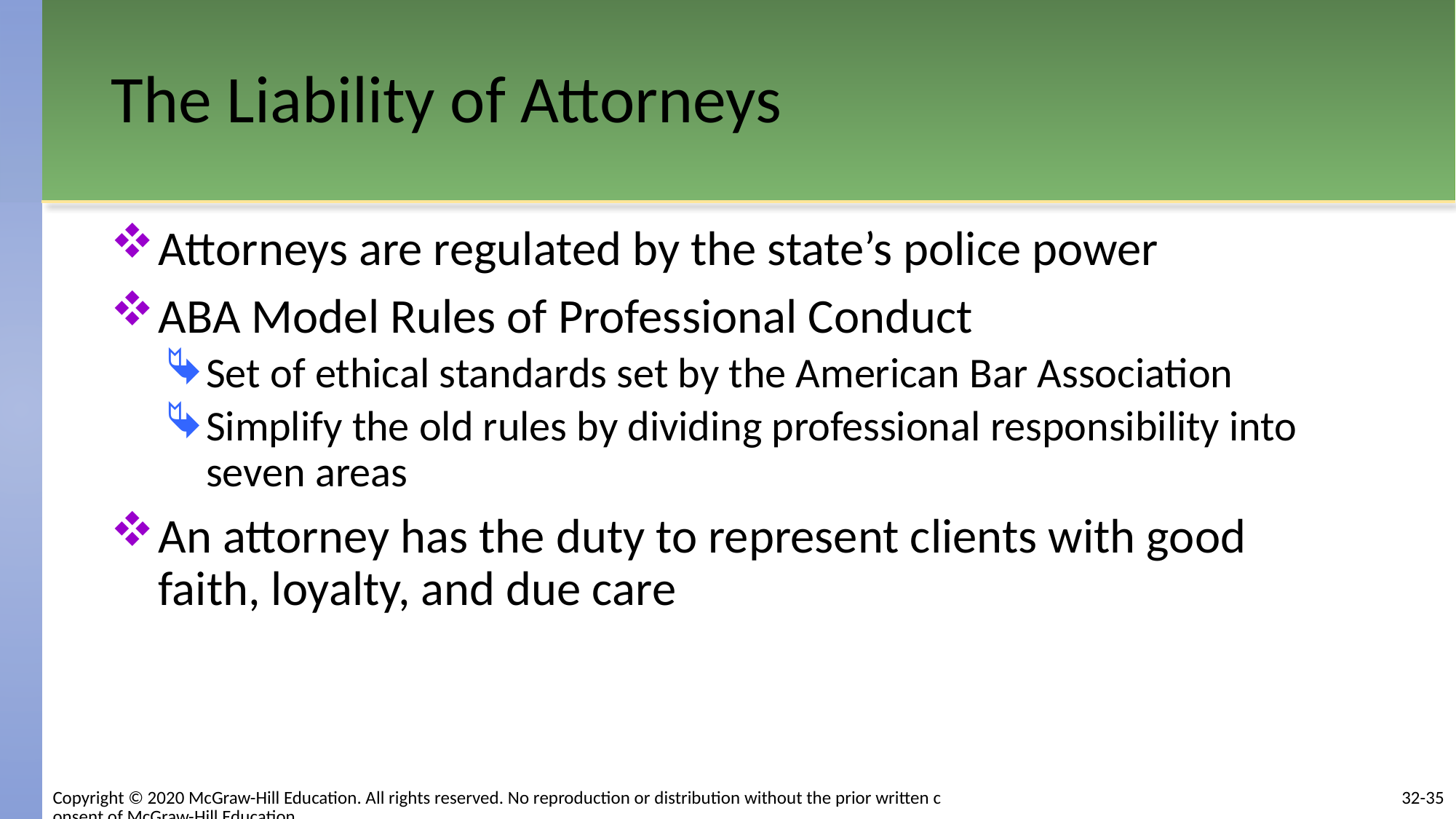

# The Liability of Attorneys
Attorneys are regulated by the state’s police power
ABA Model Rules of Professional Conduct
Set of ethical standards set by the American Bar Association
Simplify the old rules by dividing professional responsibility into seven areas
An attorney has the duty to represent clients with good faith, loyalty, and due care

32-35
Copyright © 2020 McGraw-Hill Education. All rights reserved. No reproduction or distribution without the prior written consent of McGraw-Hill Education.